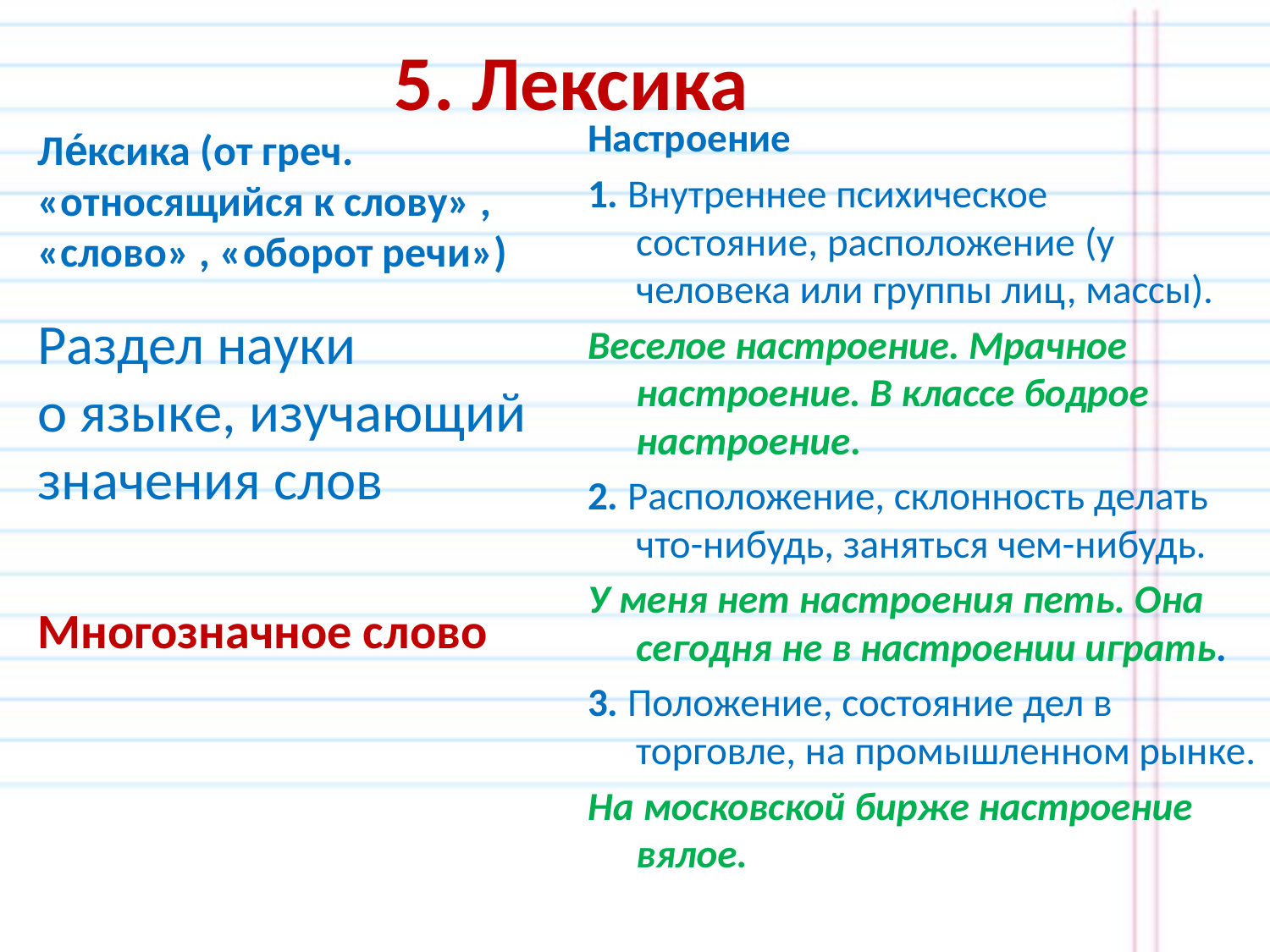

# 5. Лексика
Ле́ксика (от греч. «относящийся к слову» , «слово» , «оборот речи»)
Настроение
1. Внутреннее психическое состояние, расположение (у человека или группы лиц, массы).
Веселое настроение. Мрачное настроение. В классе бодрое настроение.
2. Расположение, склонность делать что-нибудь, заняться чем-нибудь.
У меня нет настроения петь. Она сегодня не в настроении играть.
3. Положение, состояние дел в торговле, на промышленном рынке.
На московской бирже настроение вялое.

Раздел науки о языке, изучающий значения слов

Многозначное слово